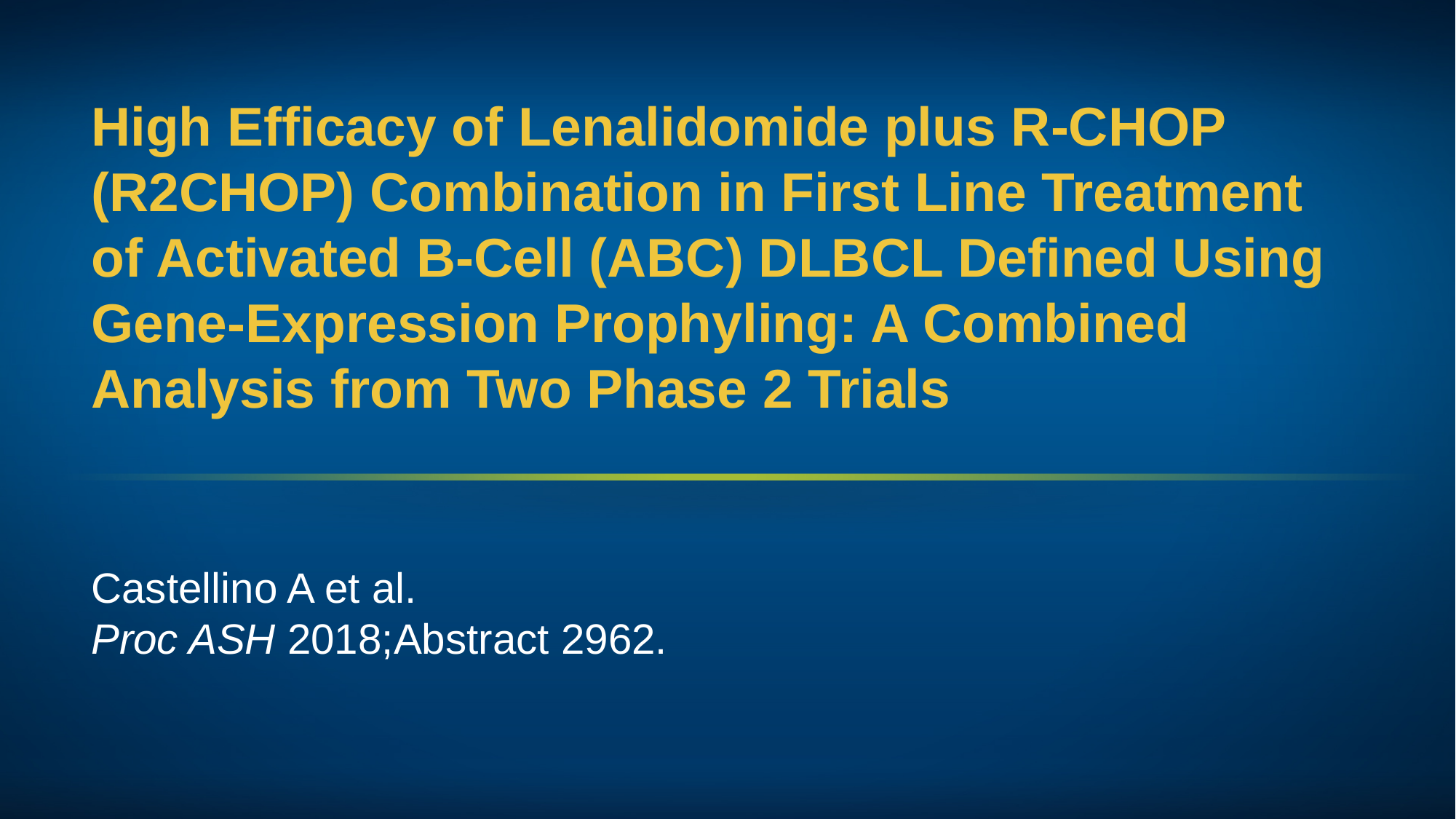

# High Efficacy of Lenalidomide plus R-CHOP (R2CHOP) Combination in First Line Treatment of Activated B-Cell (ABC) DLBCL Defined Using Gene-Expression Prophyling: A Combined Analysis from Two Phase 2 Trials
Castellino A et al.
Proc ASH 2018;Abstract 2962.